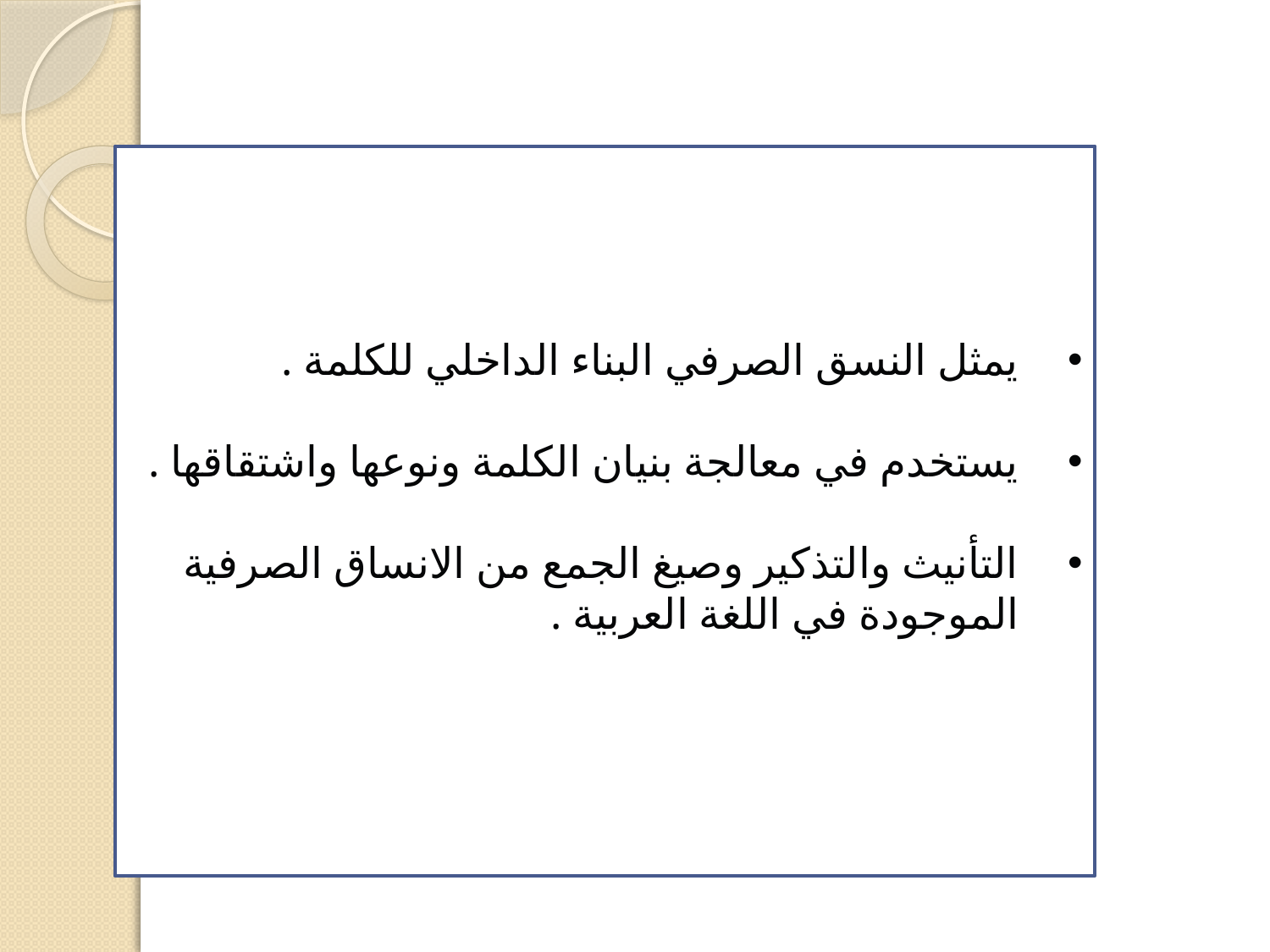

يمثل النسق الصرفي البناء الداخلي للكلمة .

يستخدم في معالجة بنيان الكلمة ونوعها واشتقاقها .

التأنيث والتذكير وصيغ الجمع من الانساق الصرفية الموجودة في اللغة العربية .

قواعد بناء الكلمة النسق الصرفي